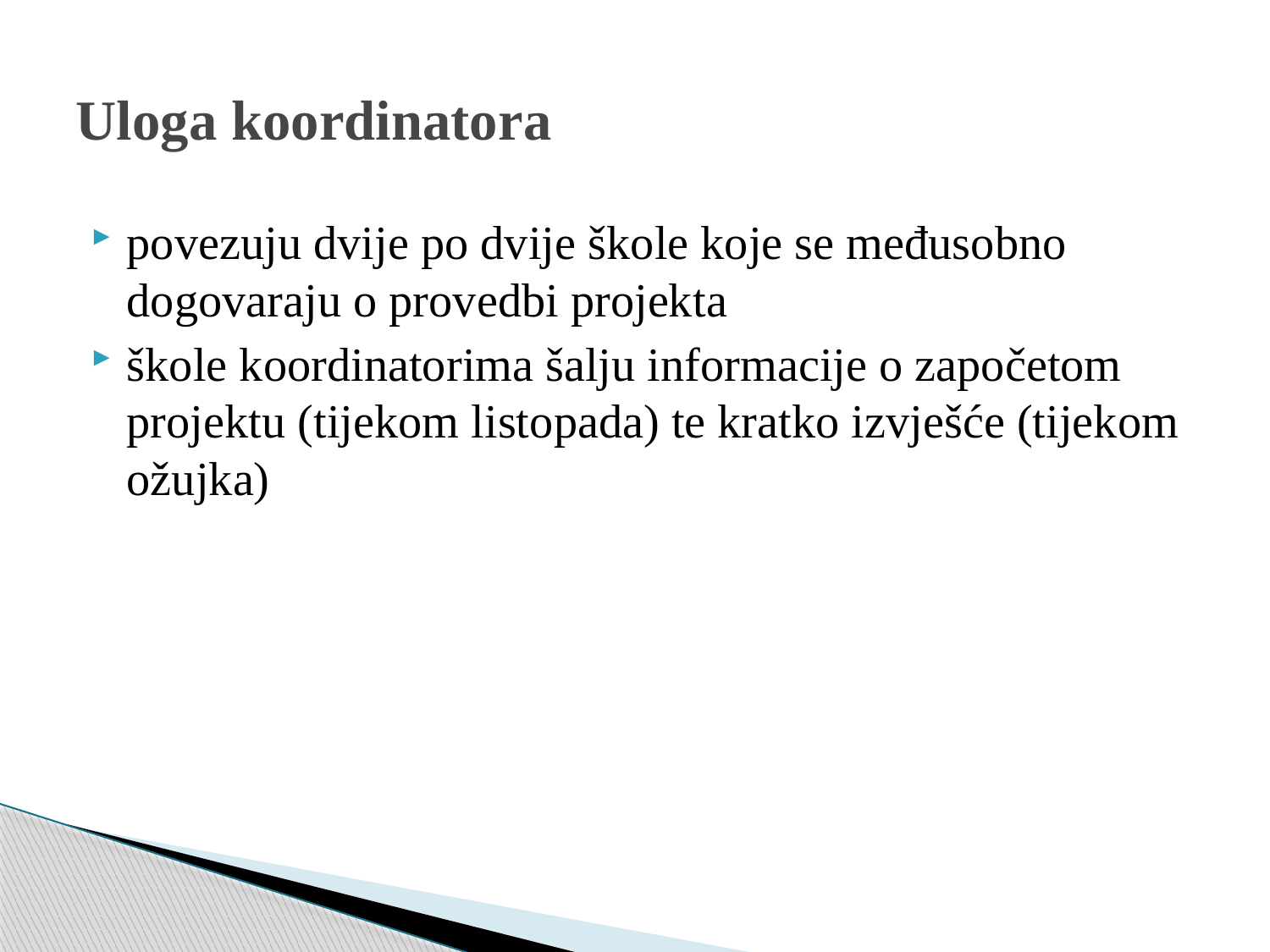

# Uloga koordinatora
povezuju dvije po dvije škole koje se međusobno dogovaraju o provedbi projekta
škole koordinatorima šalju informacije o započetom projektu (tijekom listopada) te kratko izvješće (tijekom ožujka)